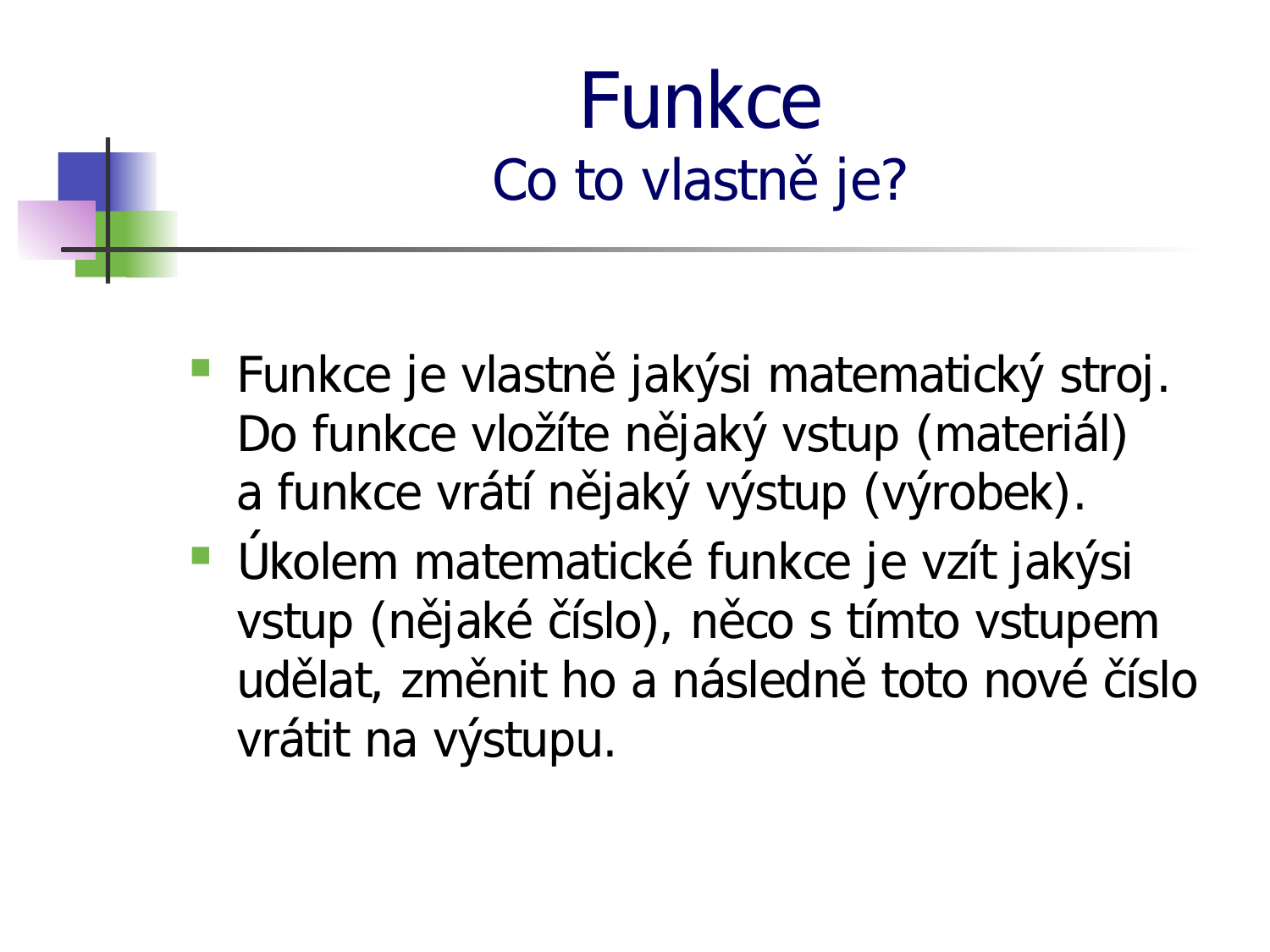

# Funkce Co to vlastně je?
Funkce je vlastně jakýsi matematický stroj. Do funkce vložíte nějaký vstup (materiál)
a funkce vrátí nějaký výstup (výrobek).
Úkolem matematické funkce je vzít jakýsi vstup (nějaké číslo), něco s tímto vstupem udělat, změnit ho a následně toto nové číslo vrátit na výstupu.